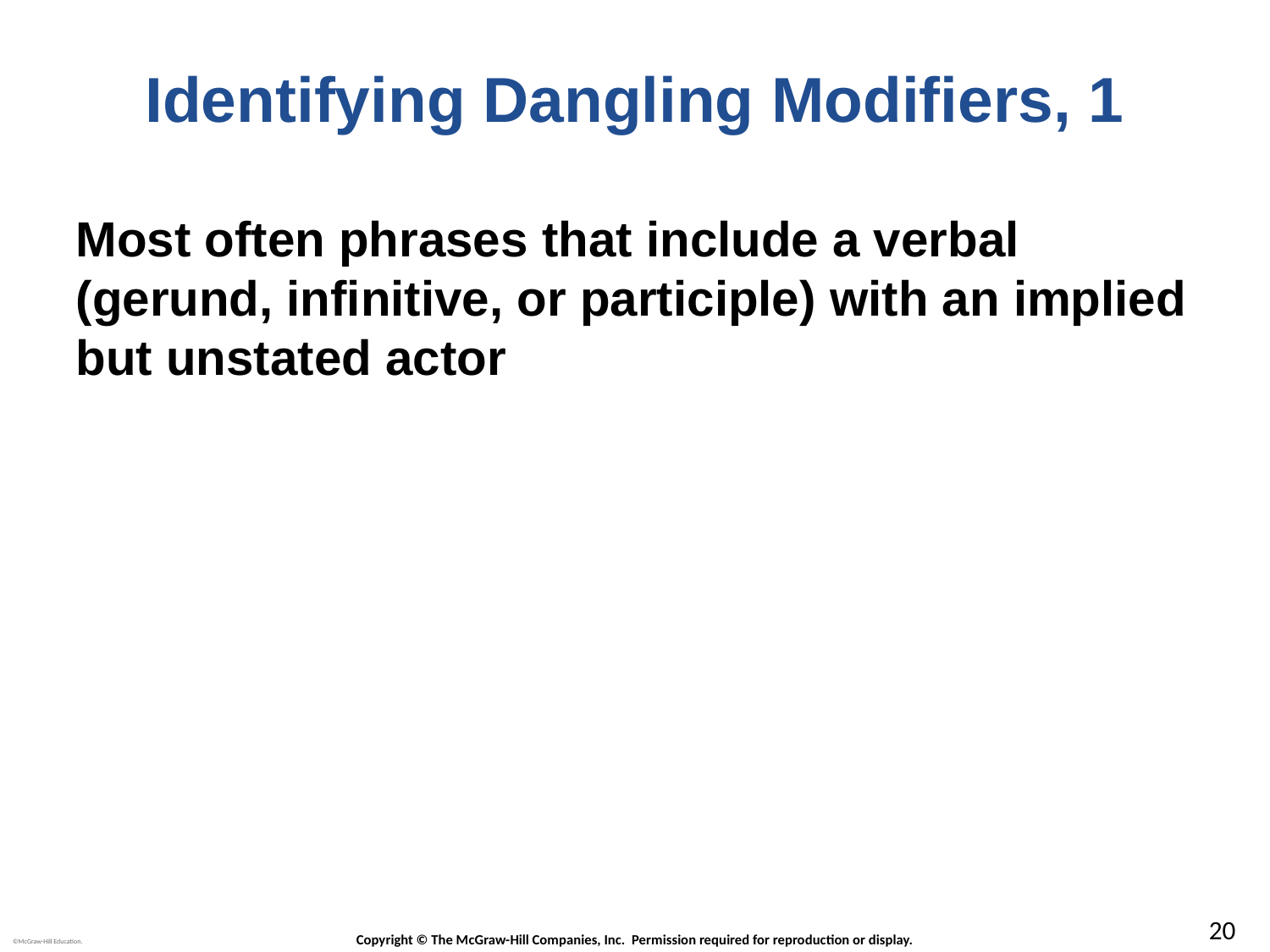

# Identifying Dangling Modifiers, 1
Most often phrases that include a verbal
(gerund, infinitive, or participle) with an implied but unstated actor